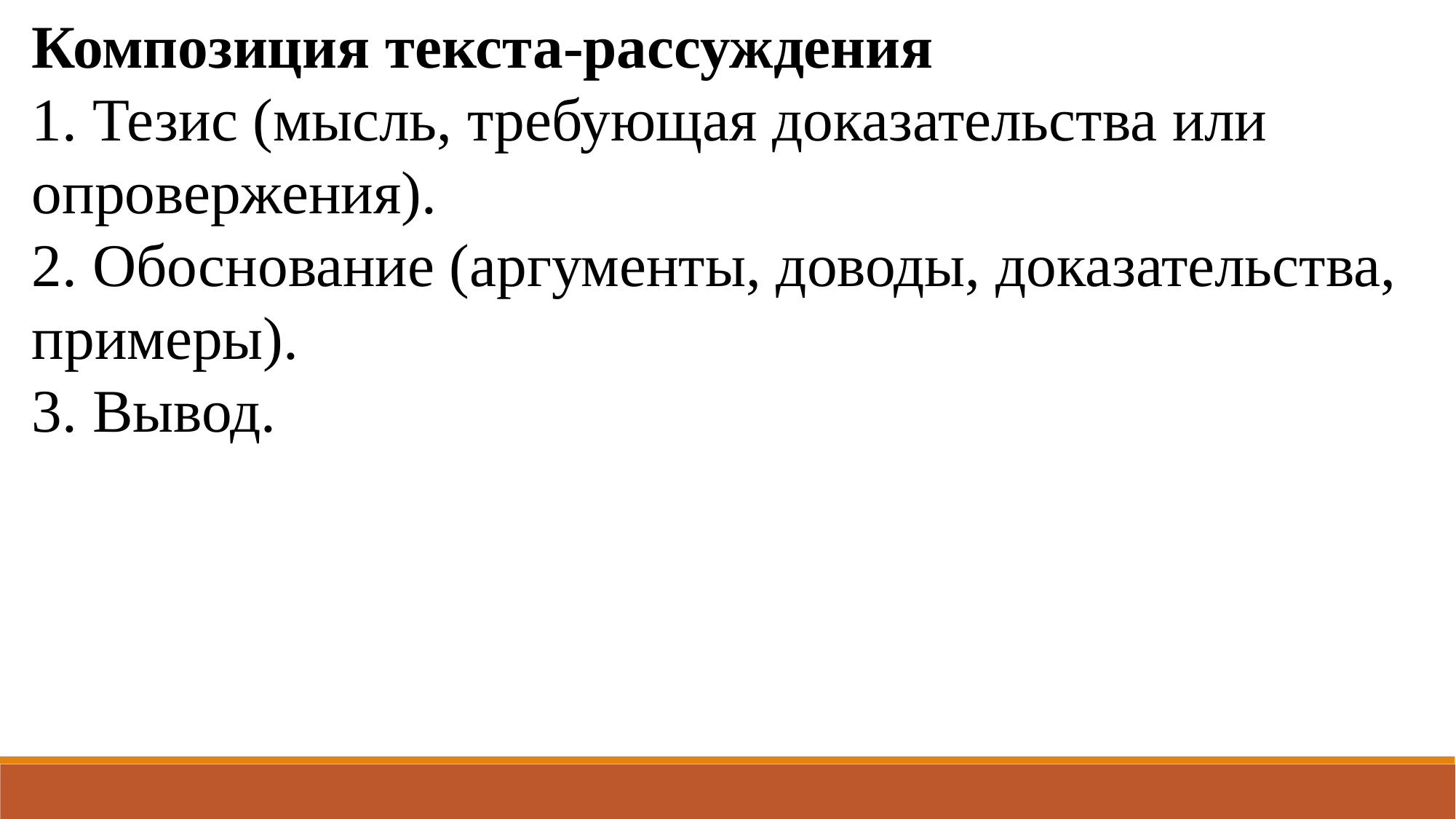

Композиция текста-рассуждения
1. Тезис (мысль, требующая доказательства или опровержения).
2. Обоснование (аргументы, доводы, доказательства, примеры).
3. Вывод.